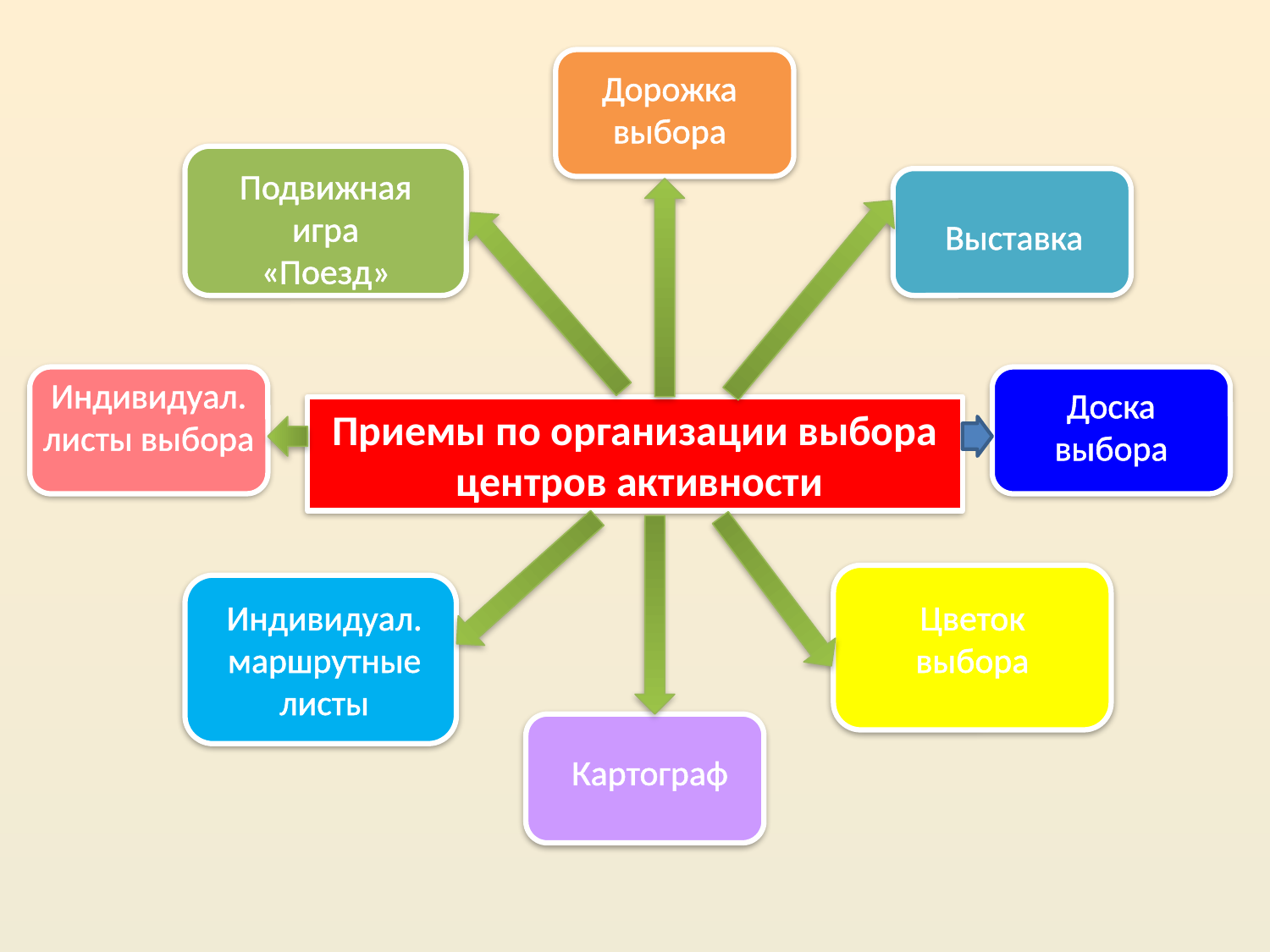

Дорожка выбора

Подвижная игра «Поезд»

Выставка

Индивидуал. листы выбора

Доска выбора
Приемы по организации выбора
 центров активности

Индивидуал. маршрутные листы
Цветок выбора

Картограф